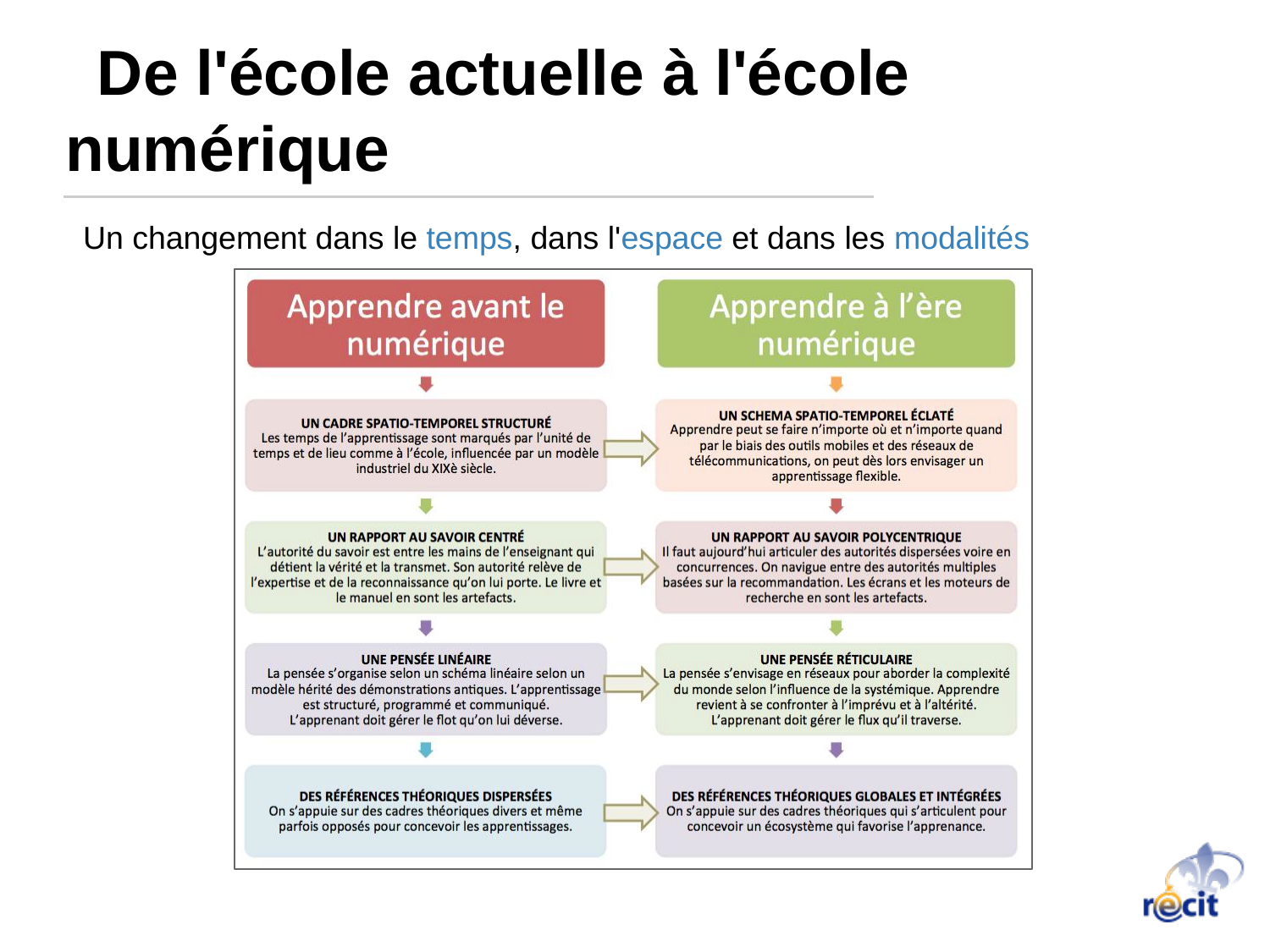

# De l'école actuelle à l'école numérique
Un changement dans le temps, dans l'espace et dans les modalités